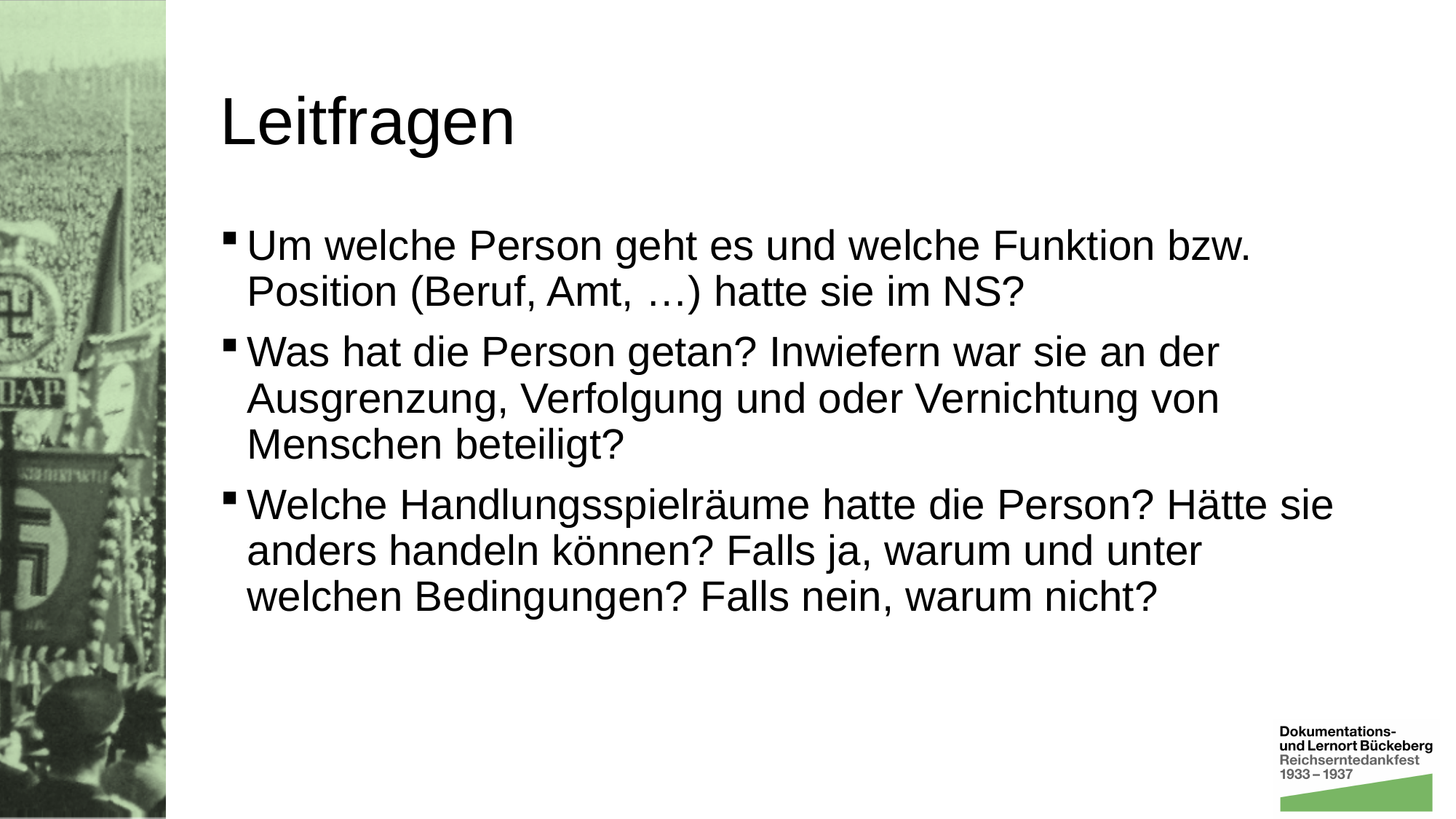

# Leitfragen
Um welche Person geht es und welche Funktion bzw. Position (Beruf, Amt, …) hatte sie im NS?
Was hat die Person getan? Inwiefern war sie an der Ausgrenzung, Verfolgung und oder Vernichtung von Menschen beteiligt?
Welche Handlungsspielräume hatte die Person? Hätte sie anders handeln können? Falls ja, warum und unter welchen Bedingungen? Falls nein, warum nicht?